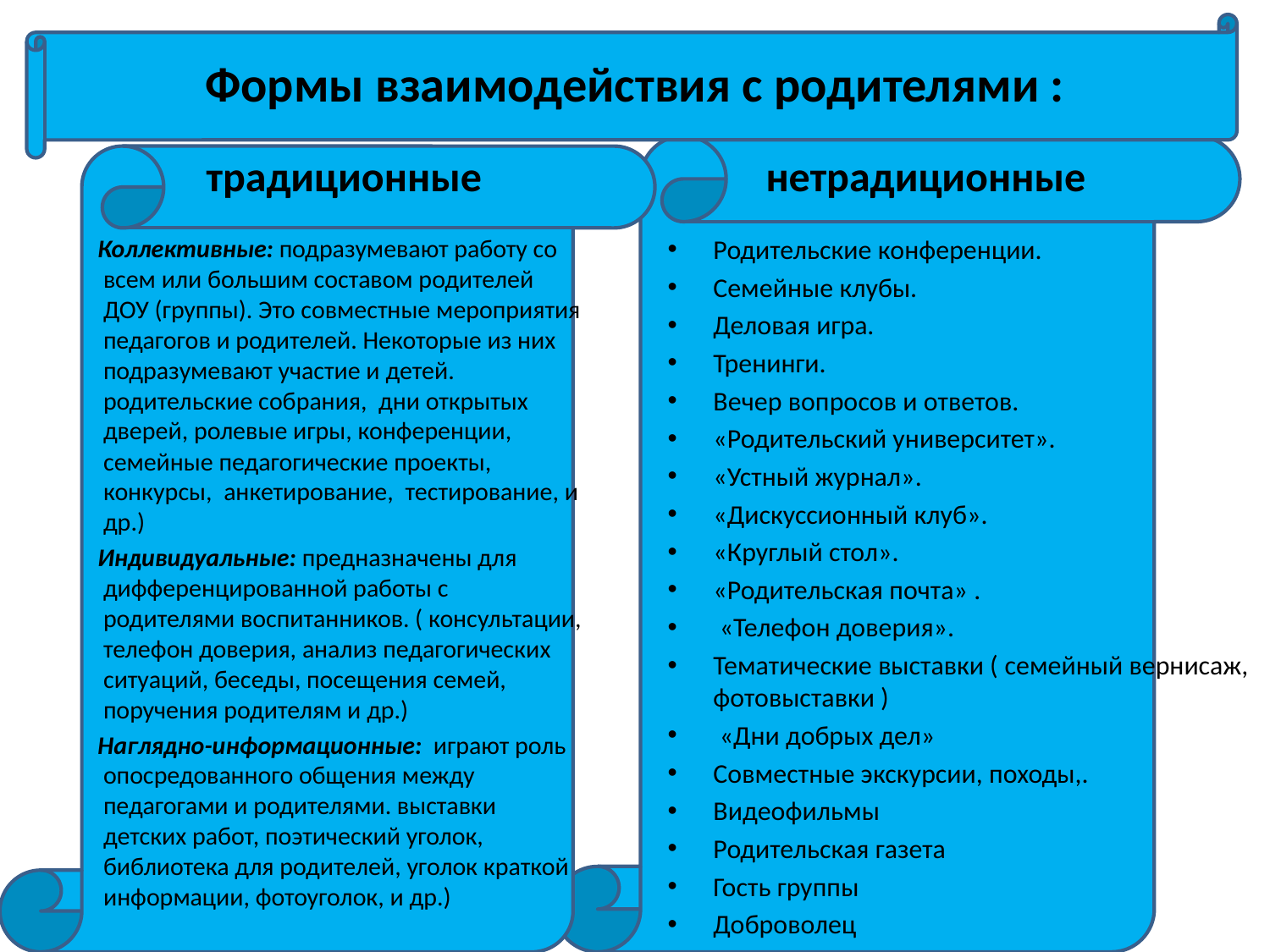

# Формы взаимодействия с родителями :
нетрадиционные
традиционные

       Коллективные: подразумевают работу со всем или большим составом родителей ДОУ (группы). Это совместные мероприятия педагогов и родителей. Некоторые из них подразумевают участие и детей. родительские собрания,  дни открытых дверей, ролевые игры, конференции, семейные педагогические проекты,  конкурсы,  анкетирование,  тестирование, и др.)
       Индивидуальные: предназначены для дифференцированной работы с родителями воспитанников. ( консультации, телефон доверия, анализ педагогических ситуаций, беседы, посещения семей, поручения родителям и др.)
       Наглядно-информационные:  играют роль опосредованного общения между педагогами и родителями. выставки детских работ, поэтический уголок, библиотека для родителей, уголок краткой информации, фотоуголок, и др.)

Родительские конференции.
Семейные клубы.
Деловая игра.
Тренинги.
Вечер вопросов и ответов.
«Родительский университет».
«Устный журнал».
«Дискуссионный клуб».
«Круглый стол».
«Родительская почта» .
 «Телефон доверия».
Тематические выставки ( семейный вернисаж, фотовыставки )
 «Дни добрых дел»
Совместные экскурсии, походы,.
Видеофильмы
Родительская газета
Гость группы
Доброволец